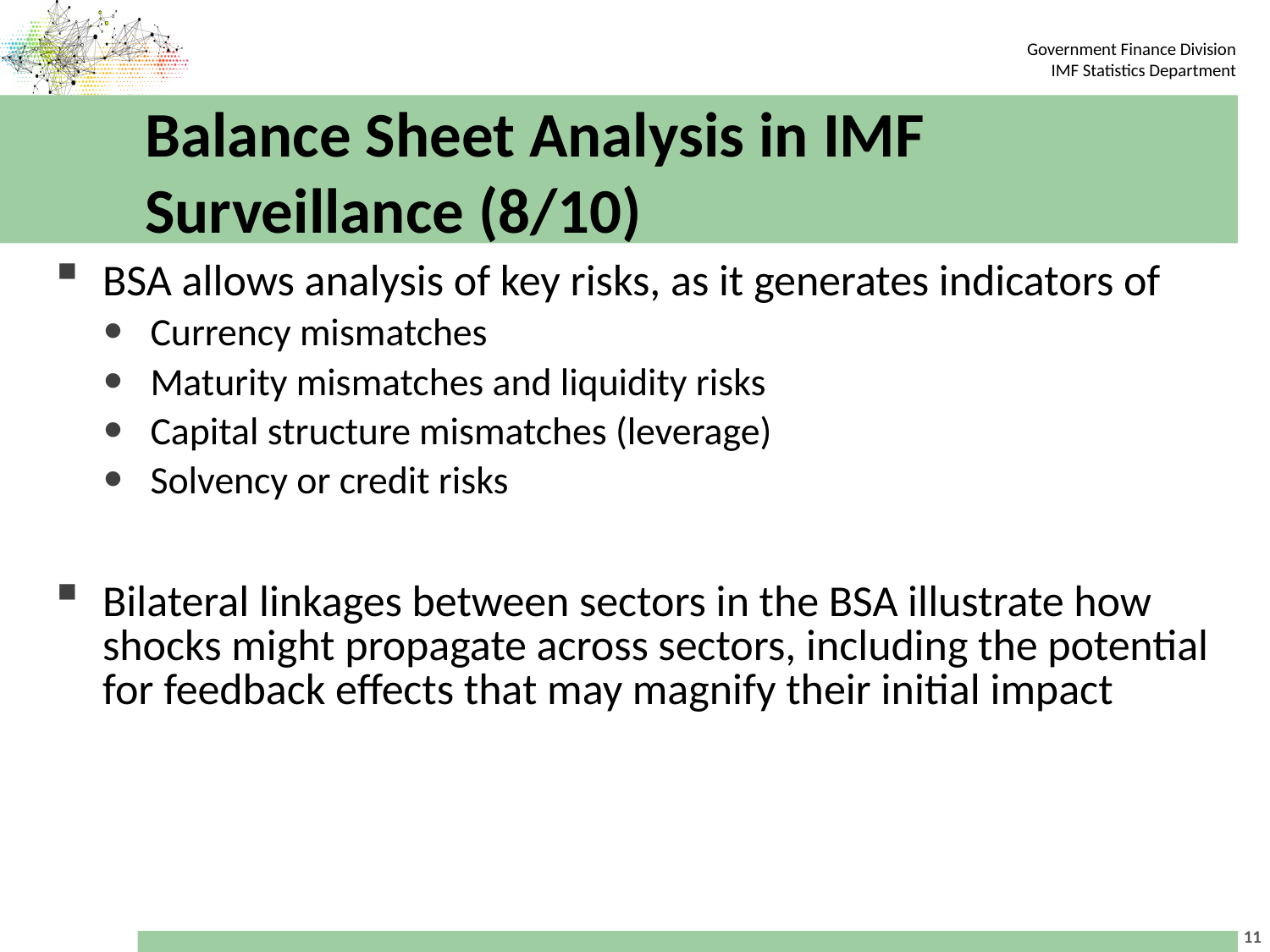

# Balance Sheet Analysis in IMF Surveillance (8/10)
BSA allows analysis of key risks, as it generates indicators of
Currency mismatches
Maturity mismatches and liquidity risks
Capital structure mismatches (leverage)
Solvency or credit risks

Bilateral linkages between sectors in the BSA illustrate how shocks might propagate across sectors, including the potential for feedback effects that may magnify their initial impact

11